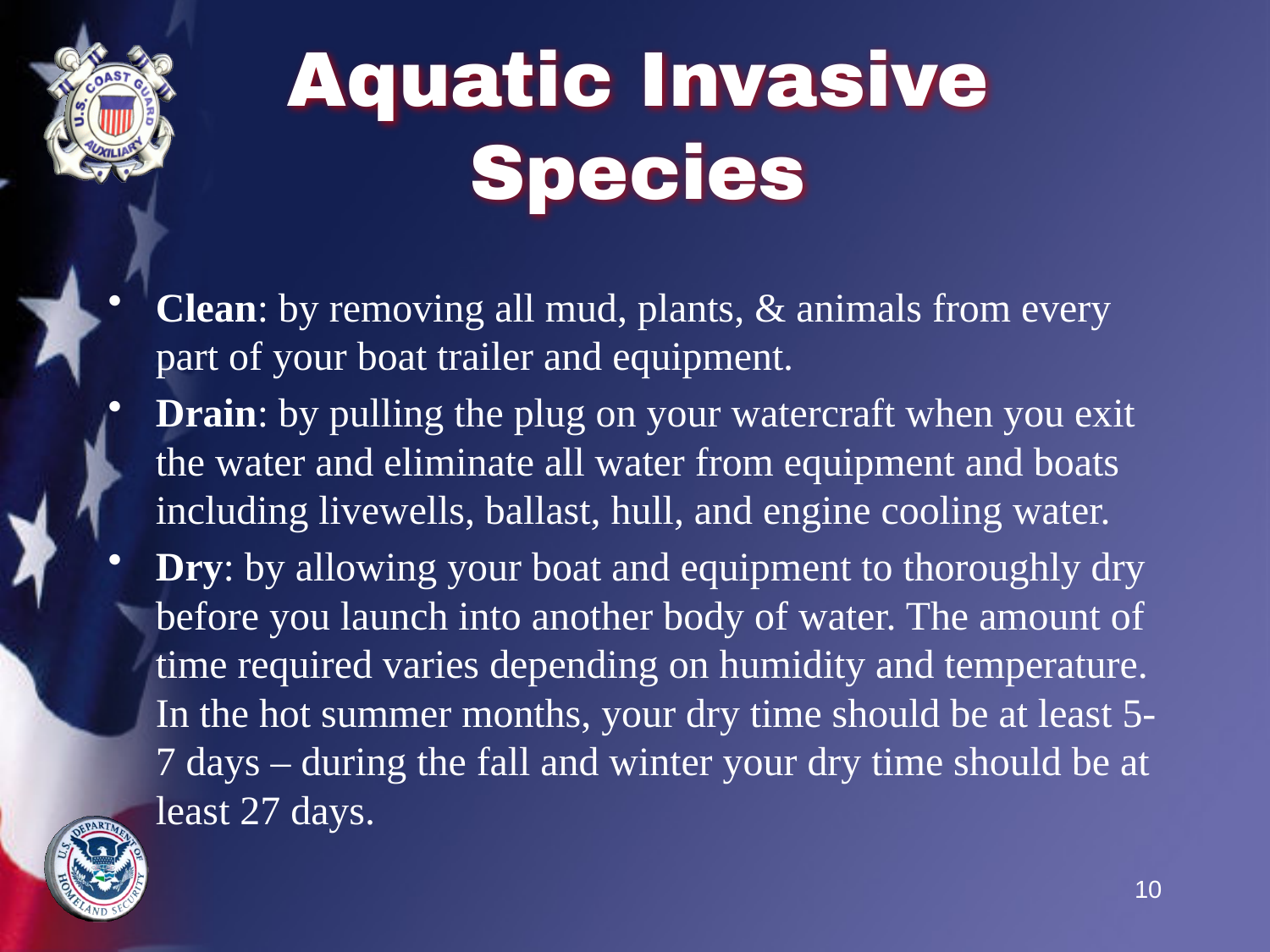

# Aquatic Invasive Species
Clean: by removing all mud, plants, & animals from every part of your boat trailer and equipment.
Drain: by pulling the plug on your watercraft when you exit the water and eliminate all water from equipment and boats including livewells, ballast, hull, and engine cooling water.
Dry: by allowing your boat and equipment to thoroughly dry before you launch into another body of water. The amount of time required varies depending on humidity and temperature. In the hot summer months, your dry time should be at least 5-7 days – during the fall and winter your dry time should be at least 27 days.
10